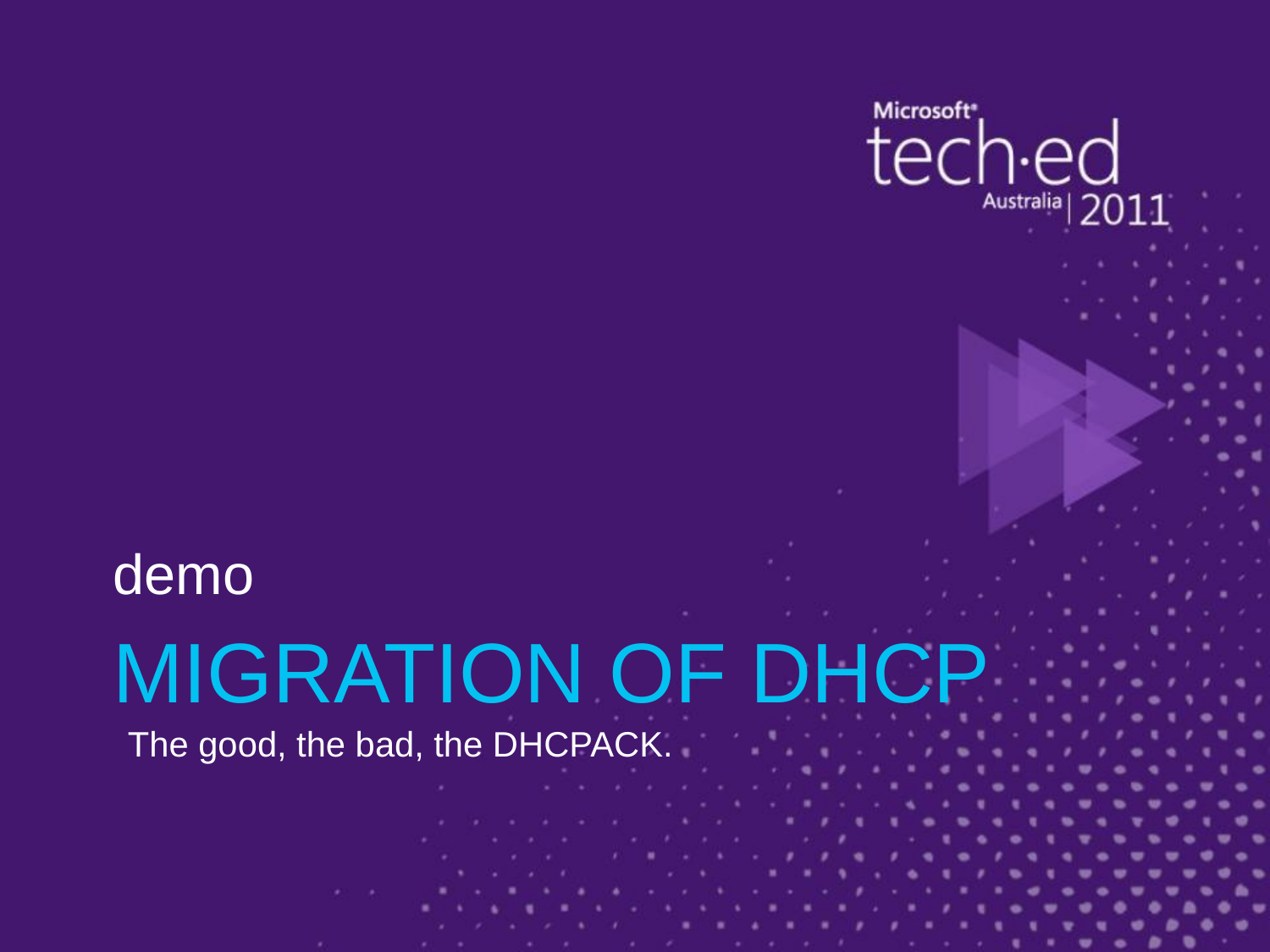

demo
# Migration of DHCP
The good, the bad, the DHCPACK.